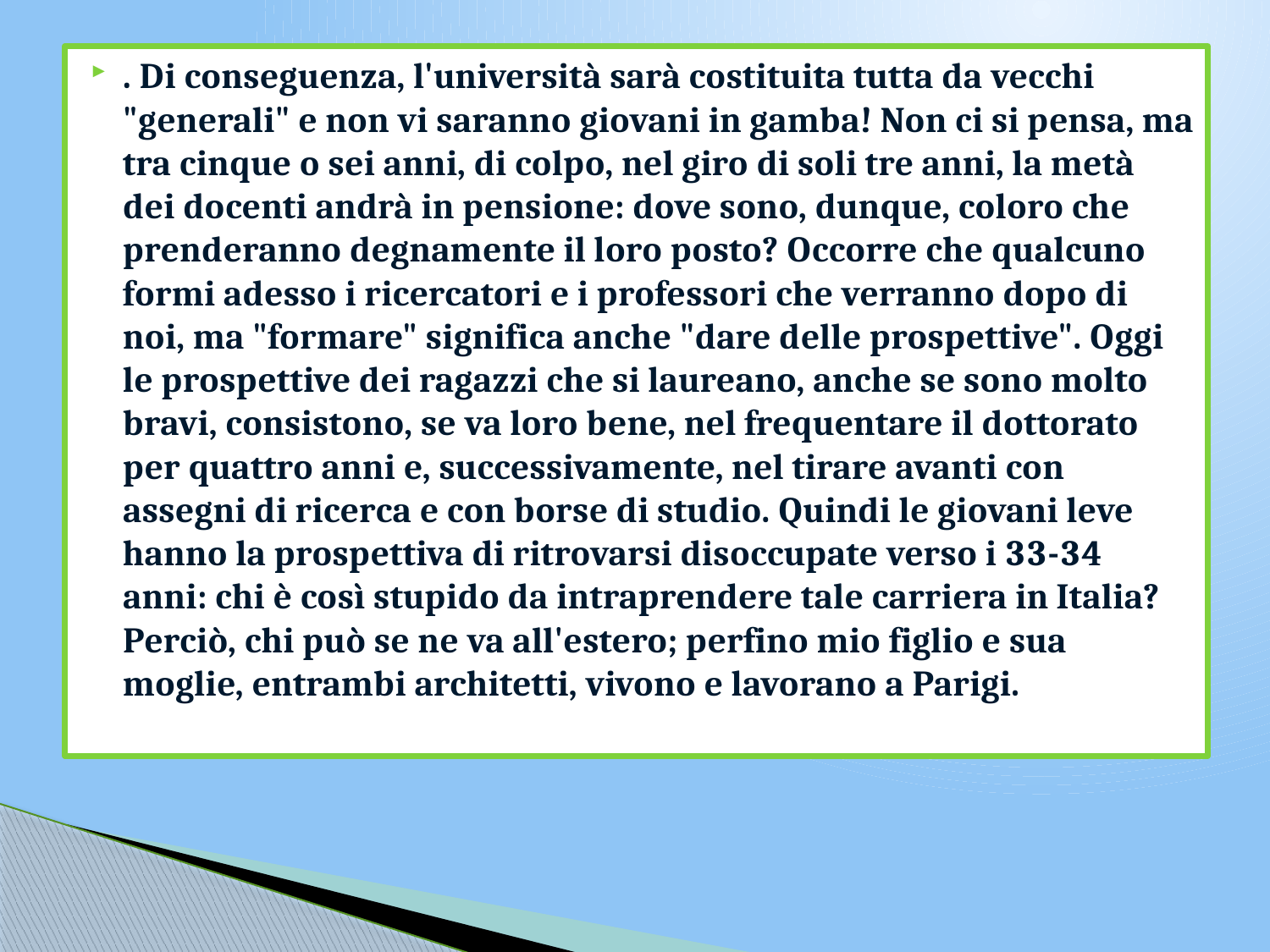

. Di conseguenza, l'università sarà costituita tutta da vecchi "generali" e non vi saranno giovani in gamba! Non ci si pensa, ma tra cinque o sei anni, di colpo, nel giro di soli tre anni, la metà dei docenti andrà in pensione: dove sono, dunque, coloro che prenderanno degnamente il loro posto? Occorre che qualcuno formi adesso i ricercatori e i professori che verranno dopo di noi, ma "formare" significa anche "dare delle prospettive". Oggi le prospettive dei ragazzi che si laureano, anche se sono molto bravi, consistono, se va loro bene, nel frequentare il dottorato per quattro anni e, successivamente, nel tirare avanti con assegni di ricerca e con borse di studio. Quindi le giovani leve hanno la prospettiva di ritrovarsi disoccupate verso i 33-34 anni: chi è così stupido da intraprendere tale carriera in Italia? Perciò, chi può se ne va all'estero; perfino mio figlio e sua moglie, entrambi architetti, vivono e lavorano a Parigi.